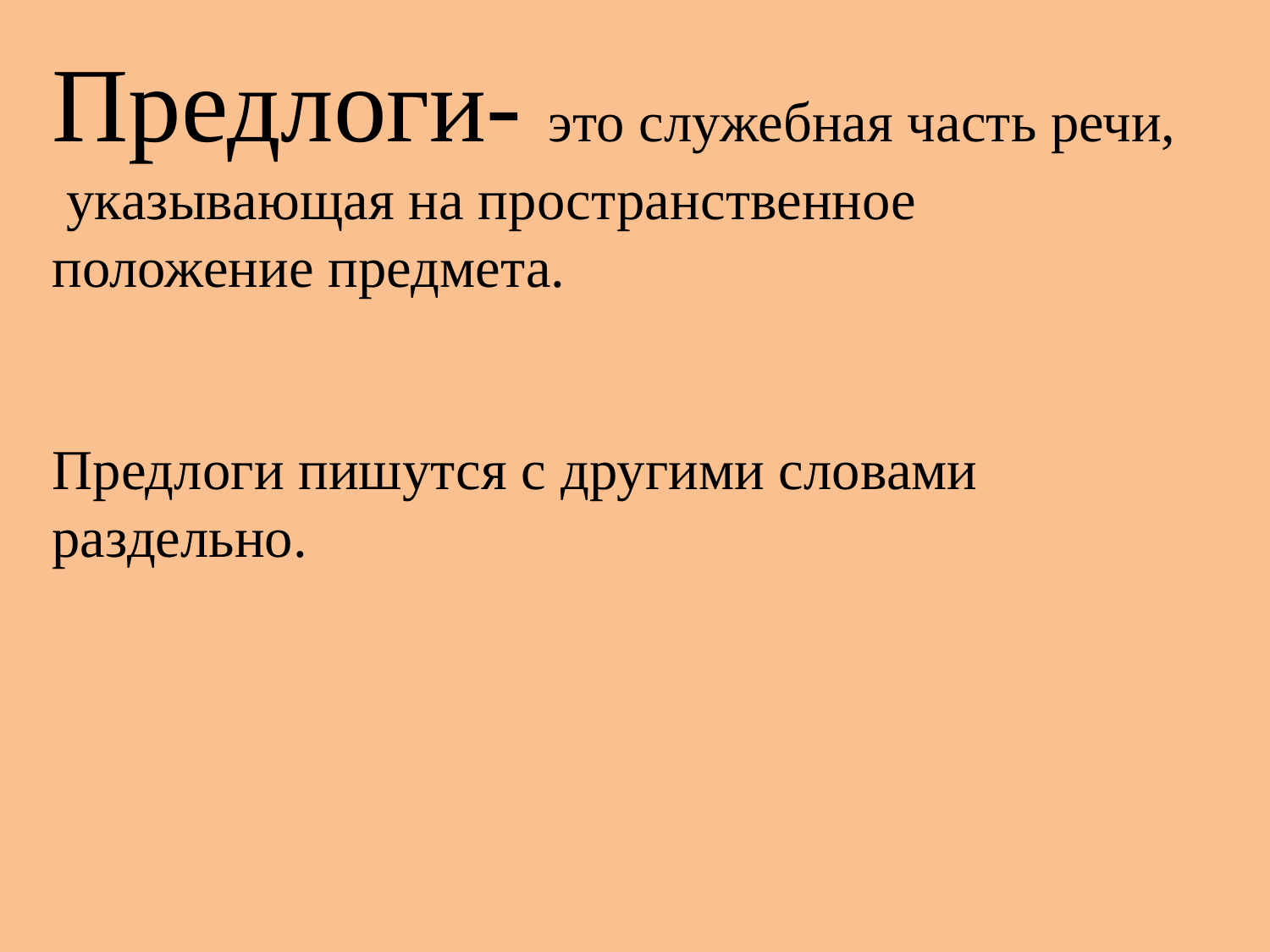

Предлоги- это служебная часть речи,
 указывающая на пространственное
положение предмета.

Предлоги пишутся с другими словами раздельно.